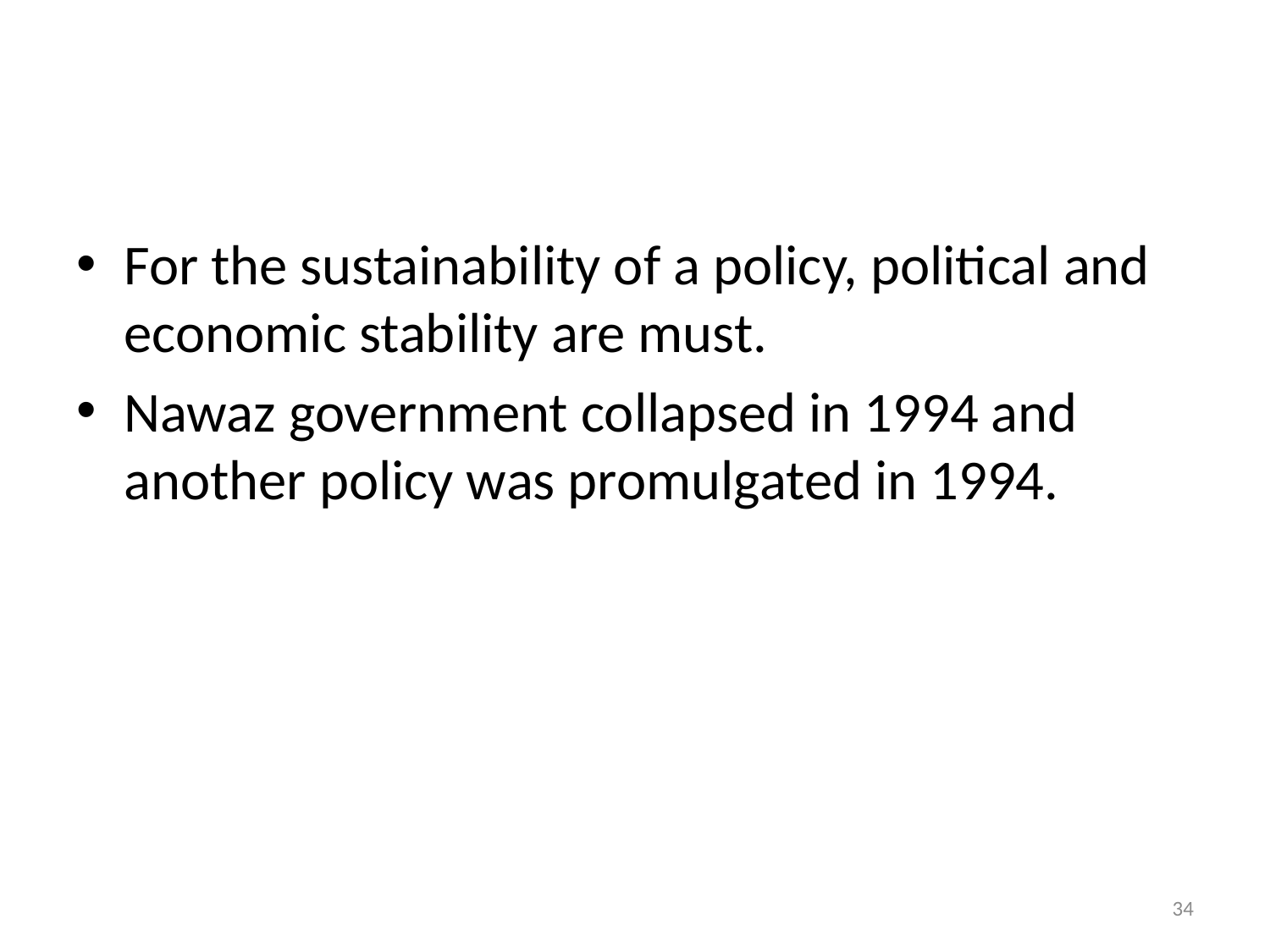

#
For the sustainability of a policy, political and economic stability are must.
Nawaz government collapsed in 1994 and another policy was promulgated in 1994.
34